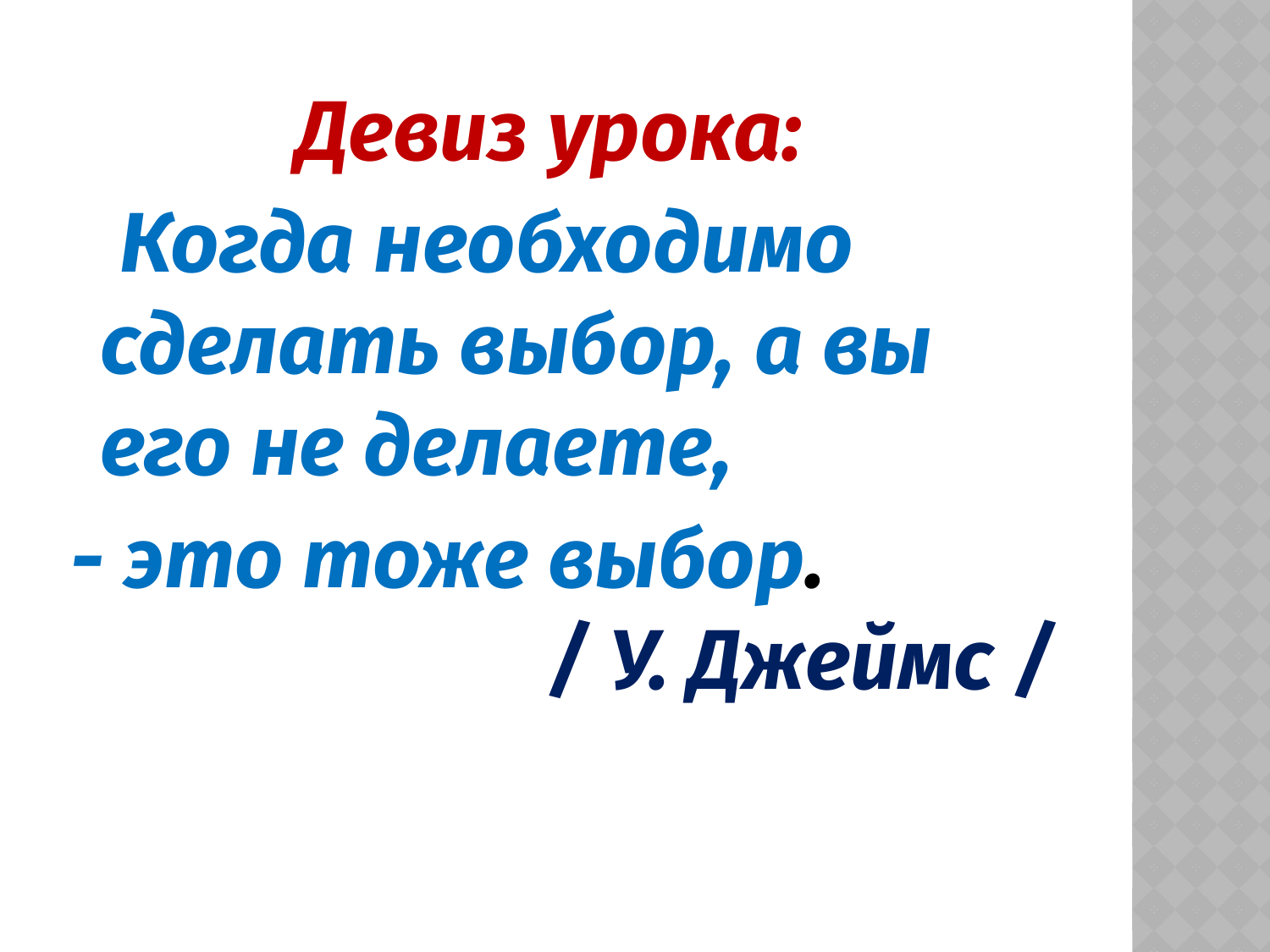

Девиз урока:
   Когда необходимо сделать выбор, а вы его не делаете,
- это тоже выбор.                                    / У. Джеймс /